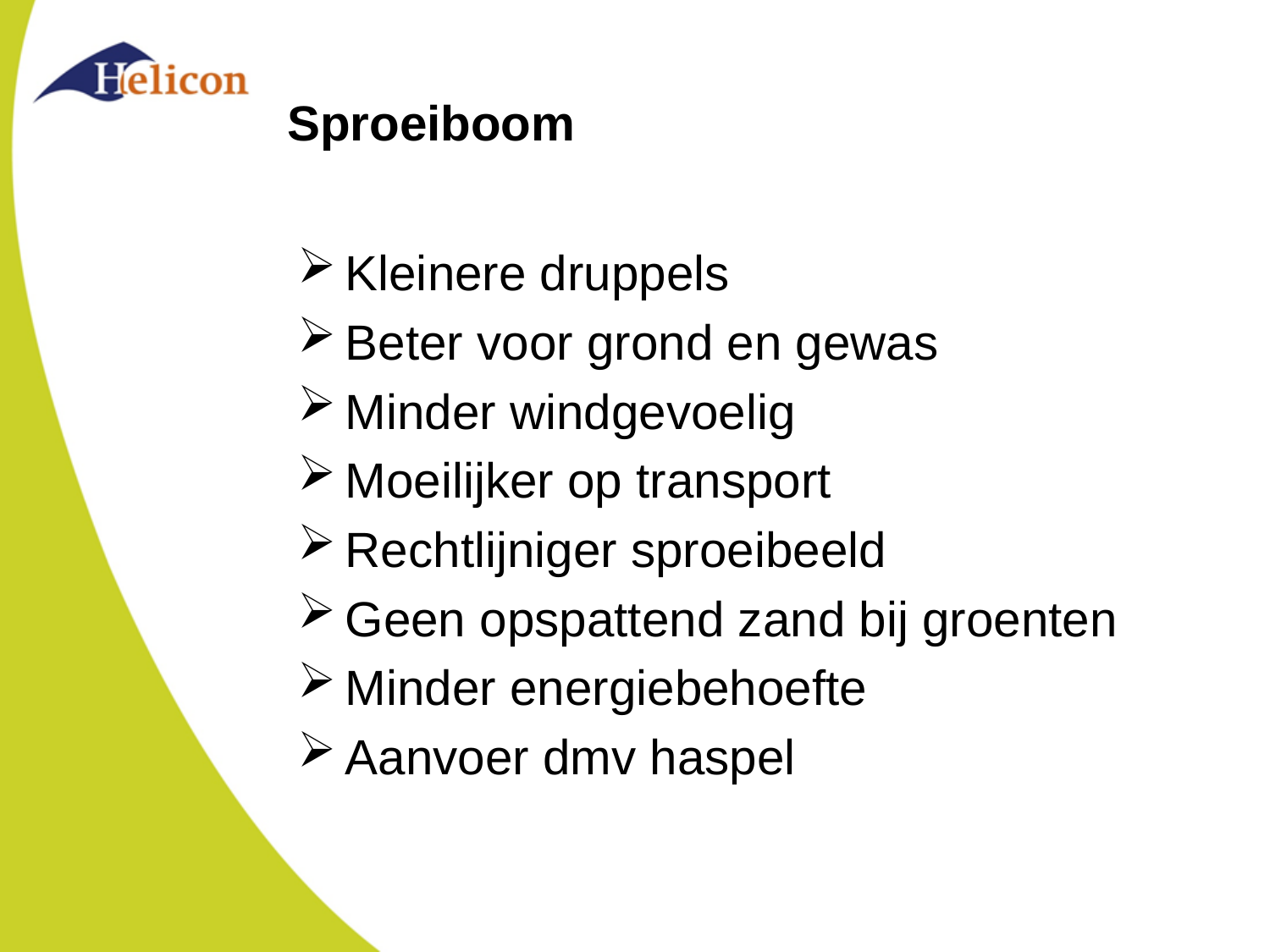

# Sproeiboom

Kleinere druppels
Beter voor grond en gewas
Minder windgevoelig
Moeilijker op transport
Rechtlijniger sproeibeeld
Geen opspattend zand bij groenten
Minder energiebehoefte
Aanvoer dmv haspel